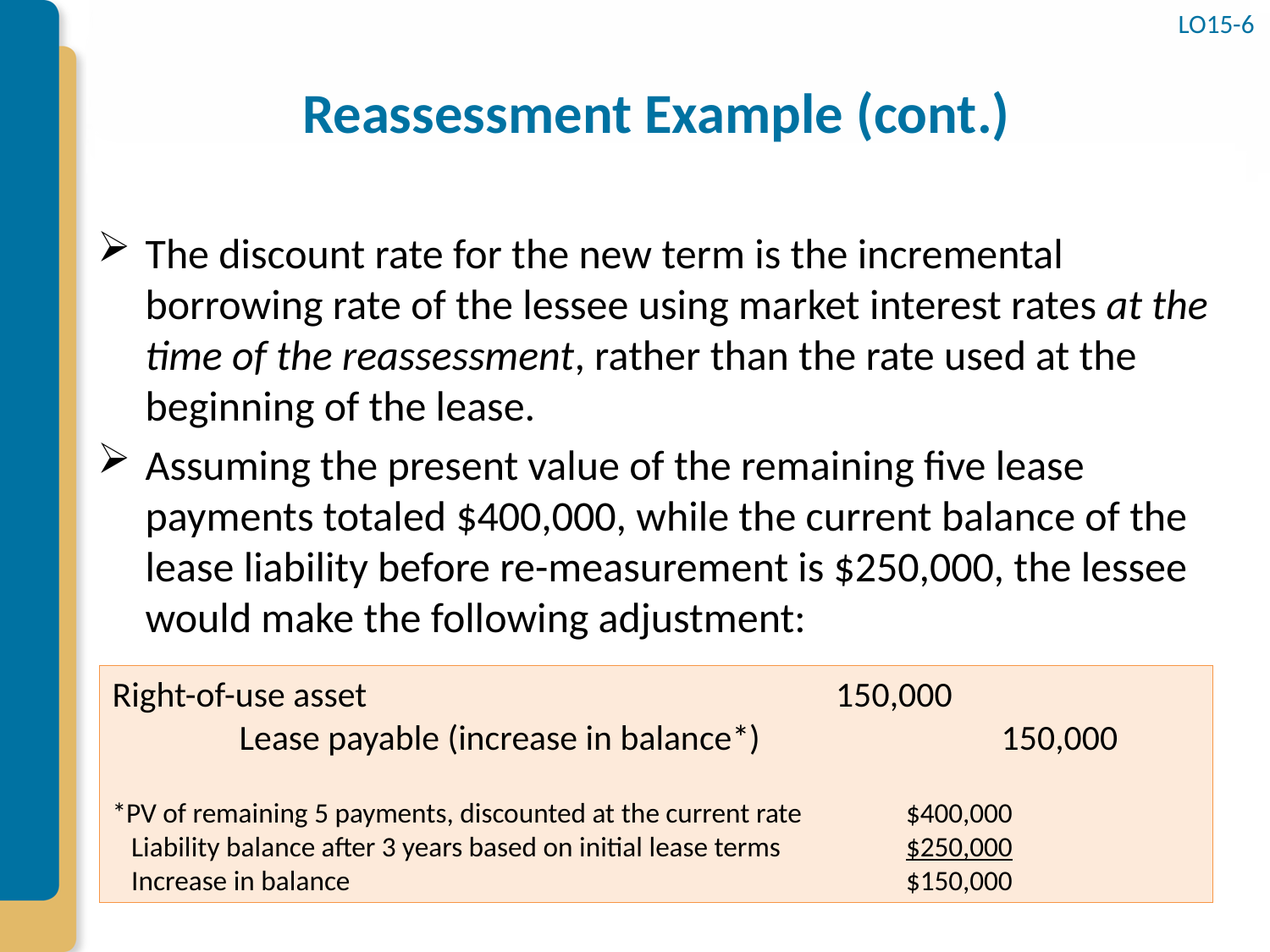

LO15-6
# Reassessment Example (cont.)
The discount rate for the new term is the incremental borrowing rate of the lessee using market interest rates at the time of the reassessment, rather than the rate used at the beginning of the lease.
Assuming the present value of the remaining five lease payments totaled $400,000, while the current balance of the lease liability before re-measurement is $250,000, the lessee would make the following adjustment:
Right-of-use asset			           150,000
	Lease payable (increase in balance*)		150,000

*PV of remaining 5 payments, discounted at the current rate	$400,000
   Liability balance after 3 years based on initial lease terms	$250,000
   Increase in balance					$150,000